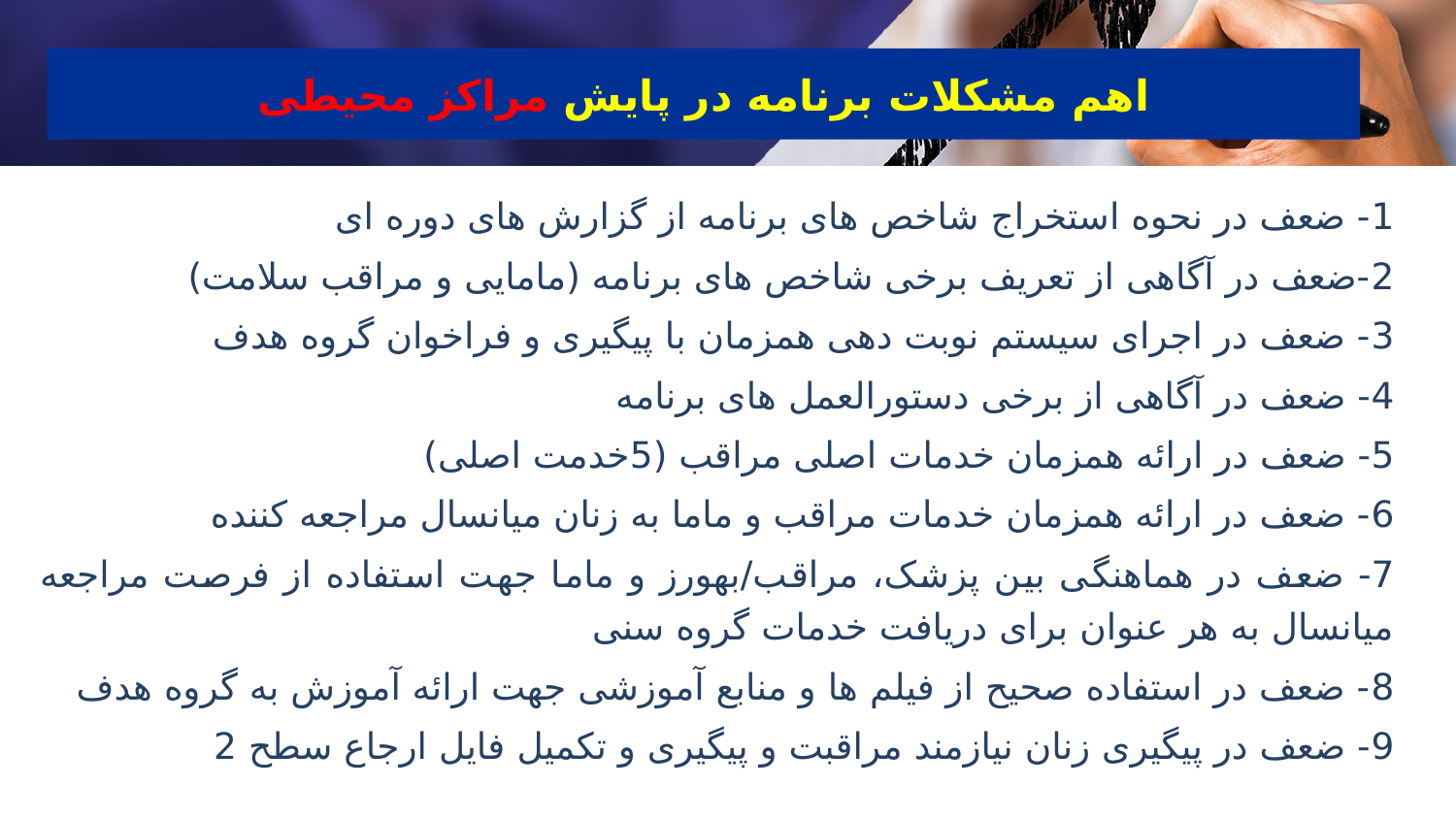

اهم مشکلات برنامه در پایش مراکز محیطی
1- ضعف در نحوه استخراج شاخص های برنامه از گزارش های دوره ای
2-ضعف در آگاهی از تعریف برخی شاخص های برنامه (مامایی و مراقب سلامت)
3- ضعف در اجرای سیستم نوبت دهی همزمان با پیگیری و فراخوان گروه هدف
4- ضعف در آگاهی از برخی دستورالعمل های برنامه
5- ضعف در ارائه همزمان خدمات اصلی مراقب (5خدمت اصلی)
6- ضعف در ارائه همزمان خدمات مراقب و ماما به زنان میانسال مراجعه کننده
7- ضعف در هماهنگی بین پزشک، مراقب/بهورز و ماما جهت استفاده از فرصت مراجعه میانسال به هر عنوان برای دریافت خدمات گروه سنی
8- ضعف در استفاده صحیح از فیلم ها و منابع آموزشی جهت ارائه آموزش به گروه هدف
9- ضعف در پیگیری زنان نیازمند مراقبت و پیگیری و تکمیل فایل ارجاع سطح 2